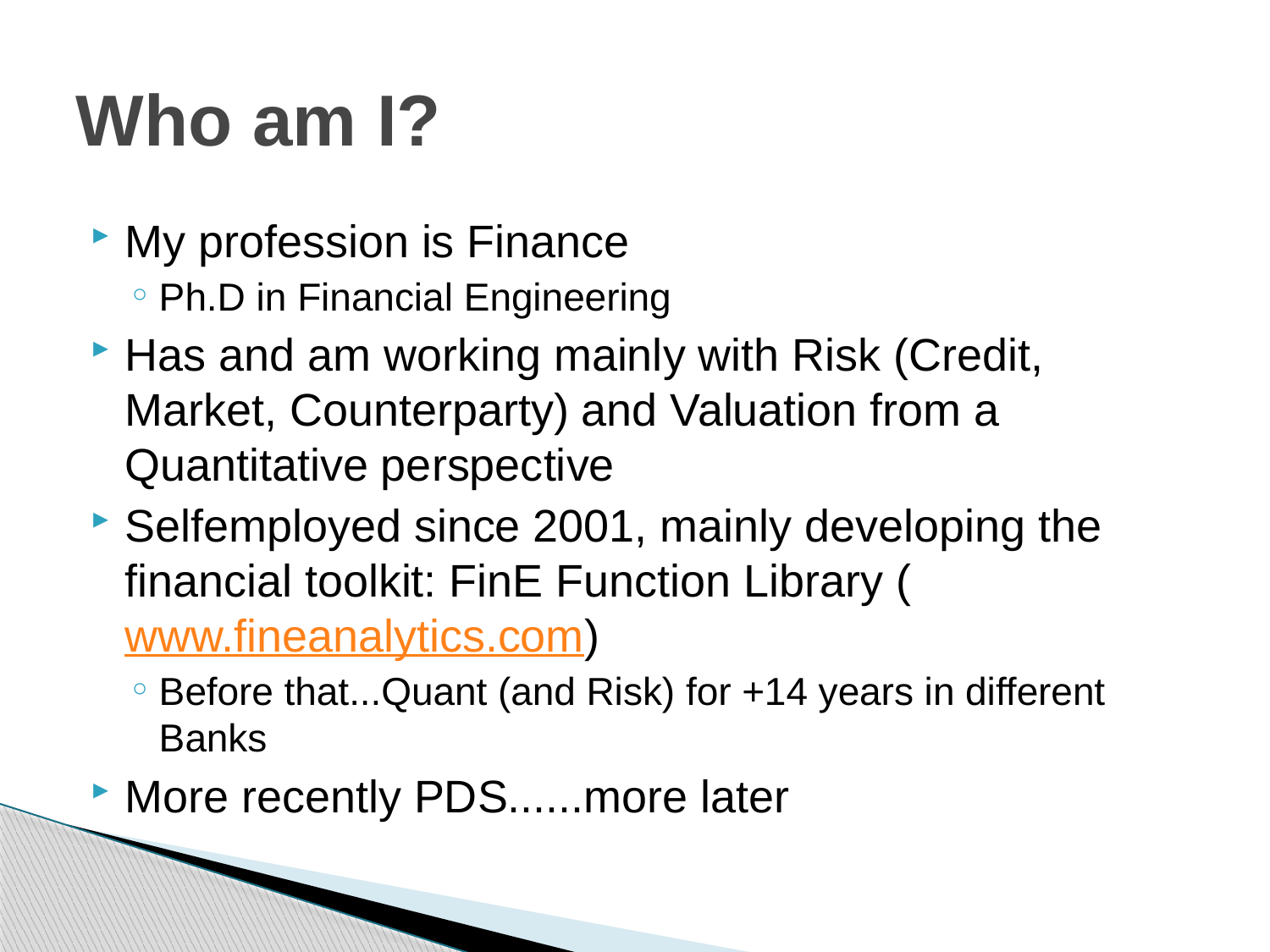

# Who am I?
My profession is Finance
Ph.D in Financial Engineering
Has and am working mainly with Risk (Credit, Market, Counterparty) and Valuation from a Quantitative perspective
Selfemployed since 2001, mainly developing the financial toolkit: FinE Function Library (www.fineanalytics.com)
Before that...Quant (and Risk) for +14 years in different Banks
More recently PDS......more later